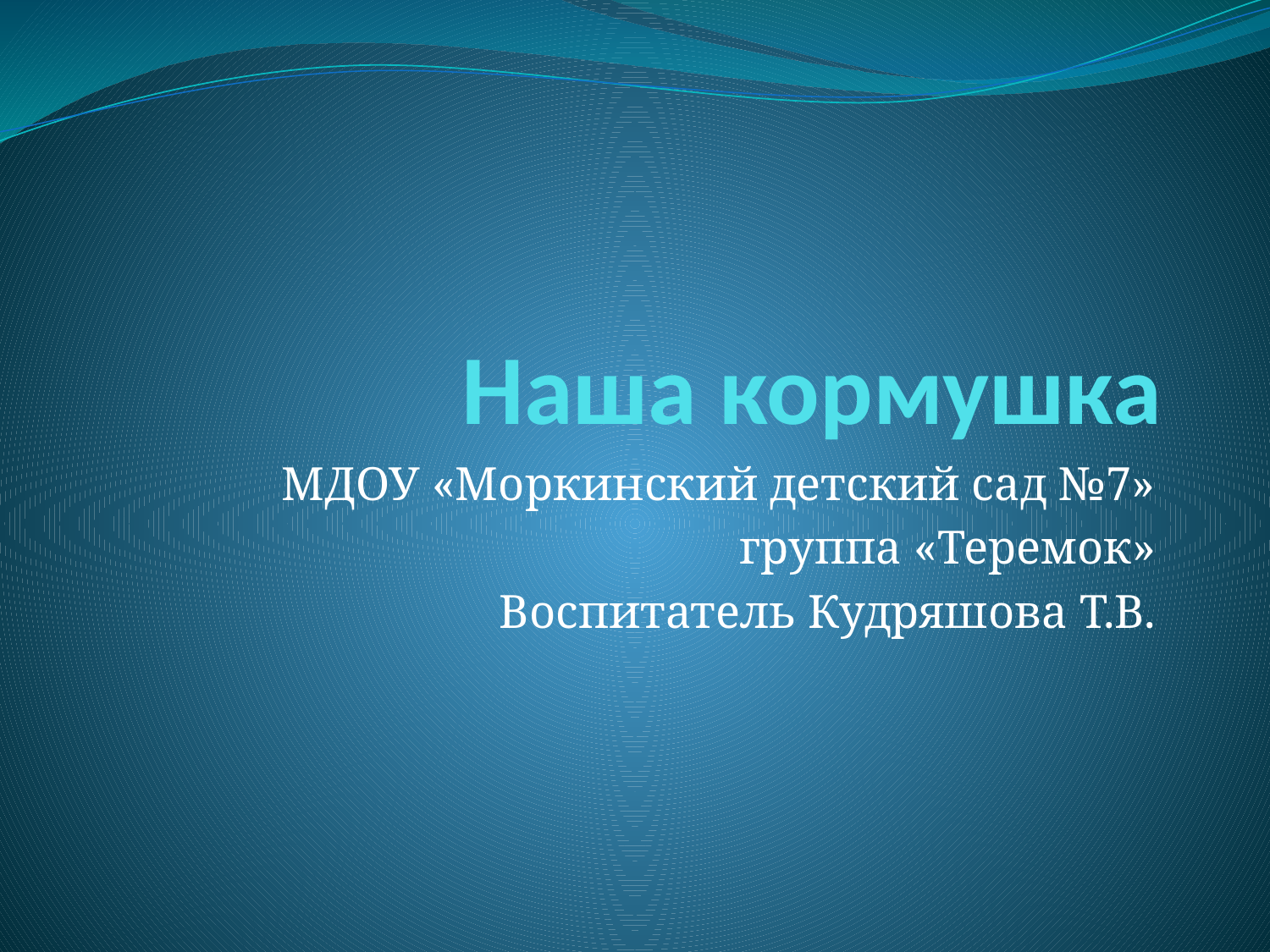

# Наша кормушка
МДОУ «Моркинский детский сад №7»
группа «Теремок»
Воспитатель Кудряшова Т.В.